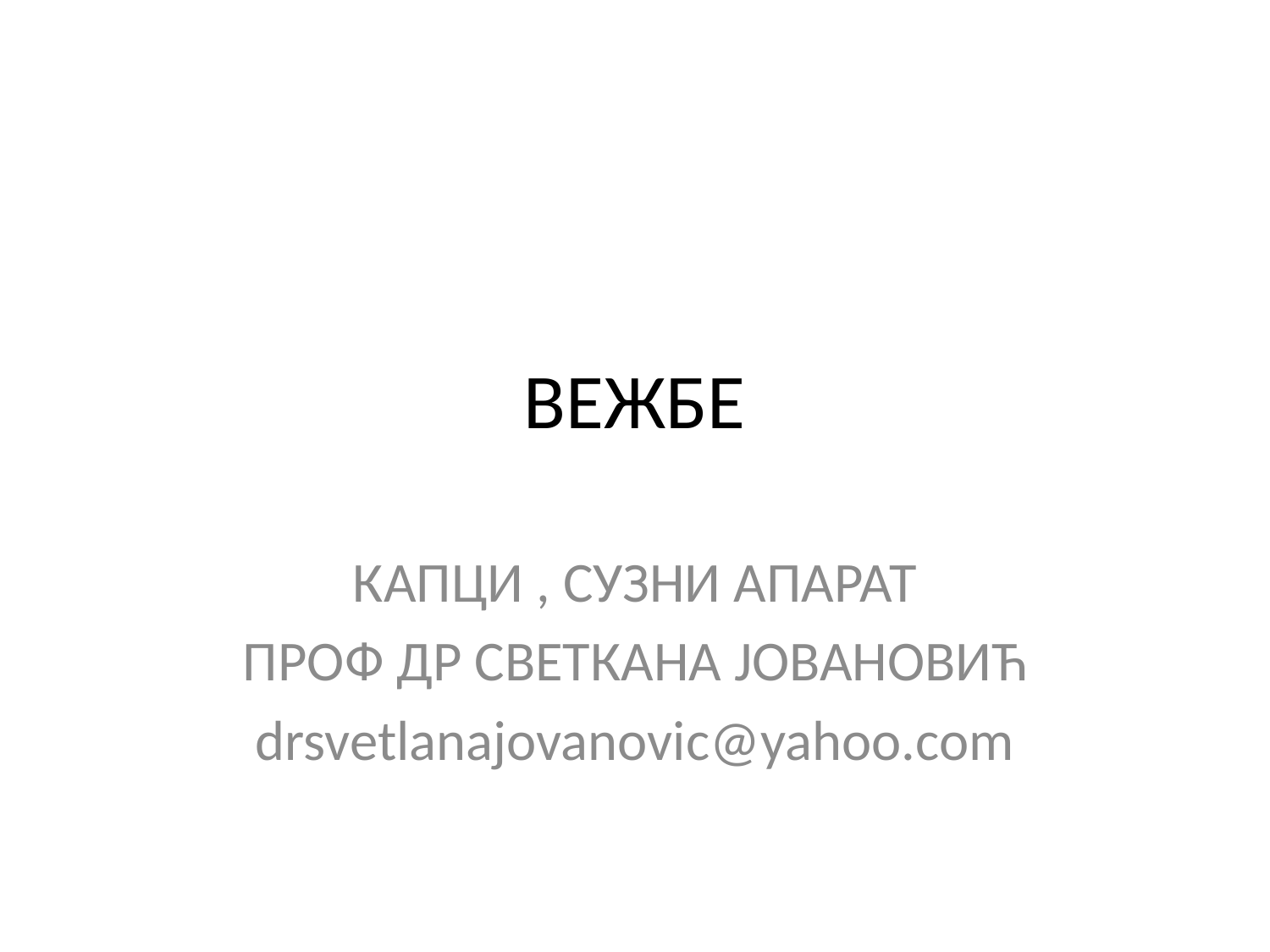

# ВЕЖБЕ
КАПЦИ , СУЗНИ АПАРАТ
ПРОФ ДР СВЕТКАНА ЈОВАНОВИЋ
drsvetlanajovanovic@yahoo.com